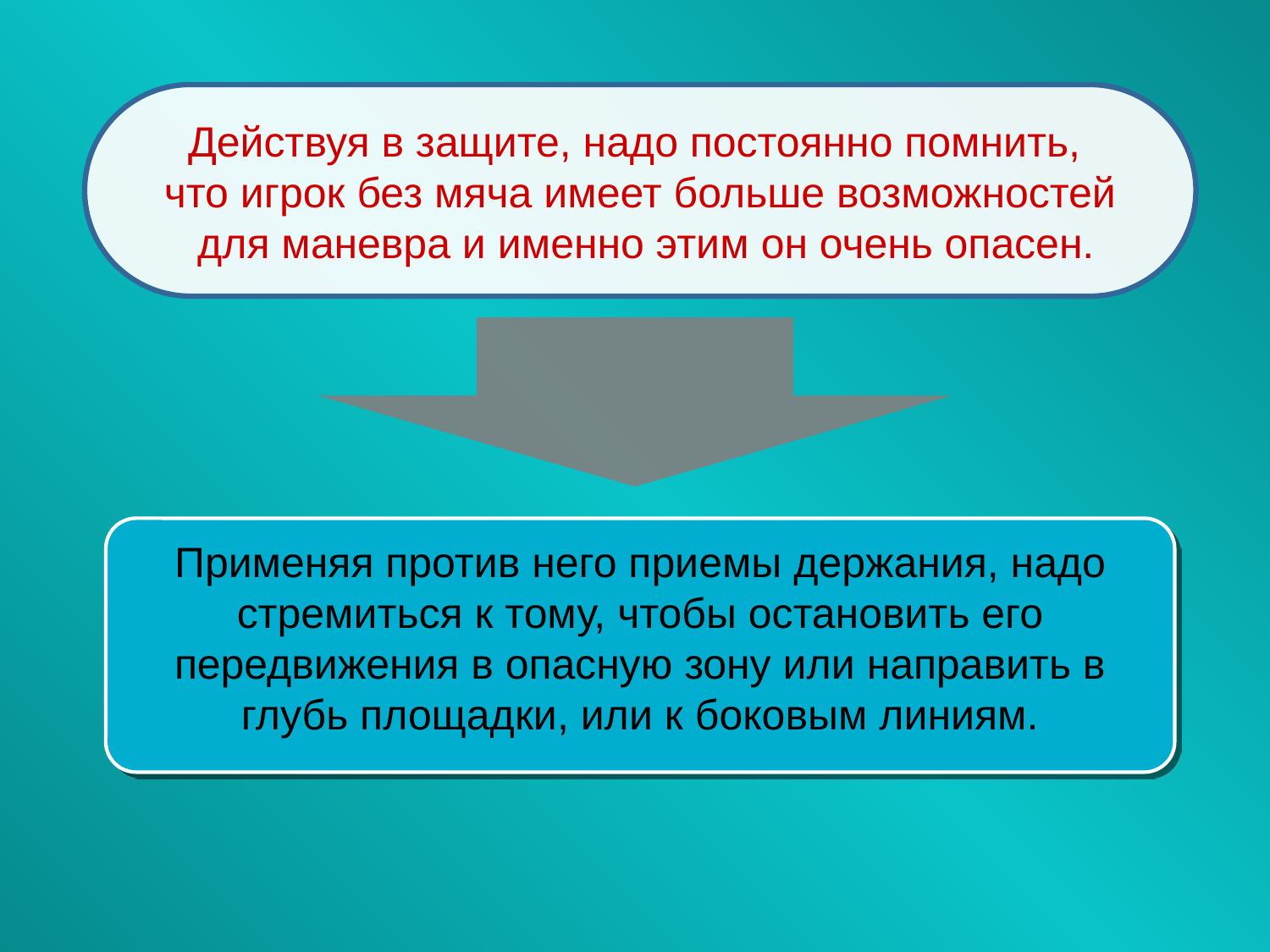

Действуя в защите, надо постоянно помнить,
что игрок без мяча имеет больше возможностей
 для маневра и именно этим он очень опасен.

Применяя против него приемы держания, надо стремиться к тому, чтобы остановить его передвижения в опасную зону или направить в глубь площадки, или к боковым линиям.